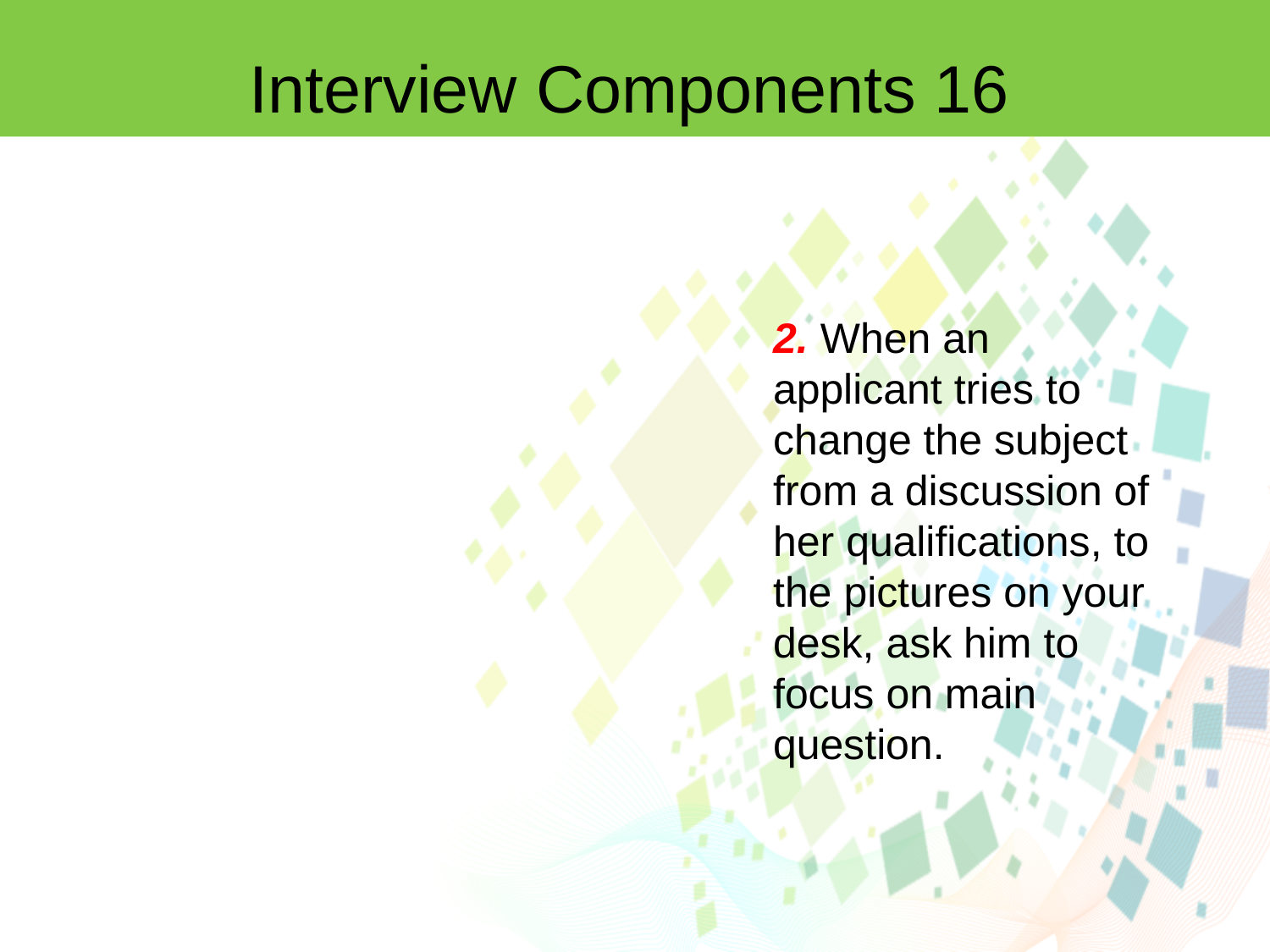

Interview Components 16
2. When an applicant tries to change the subject from a discussion of her qualifications, to the pictures on your desk, ask him to focus on main question.